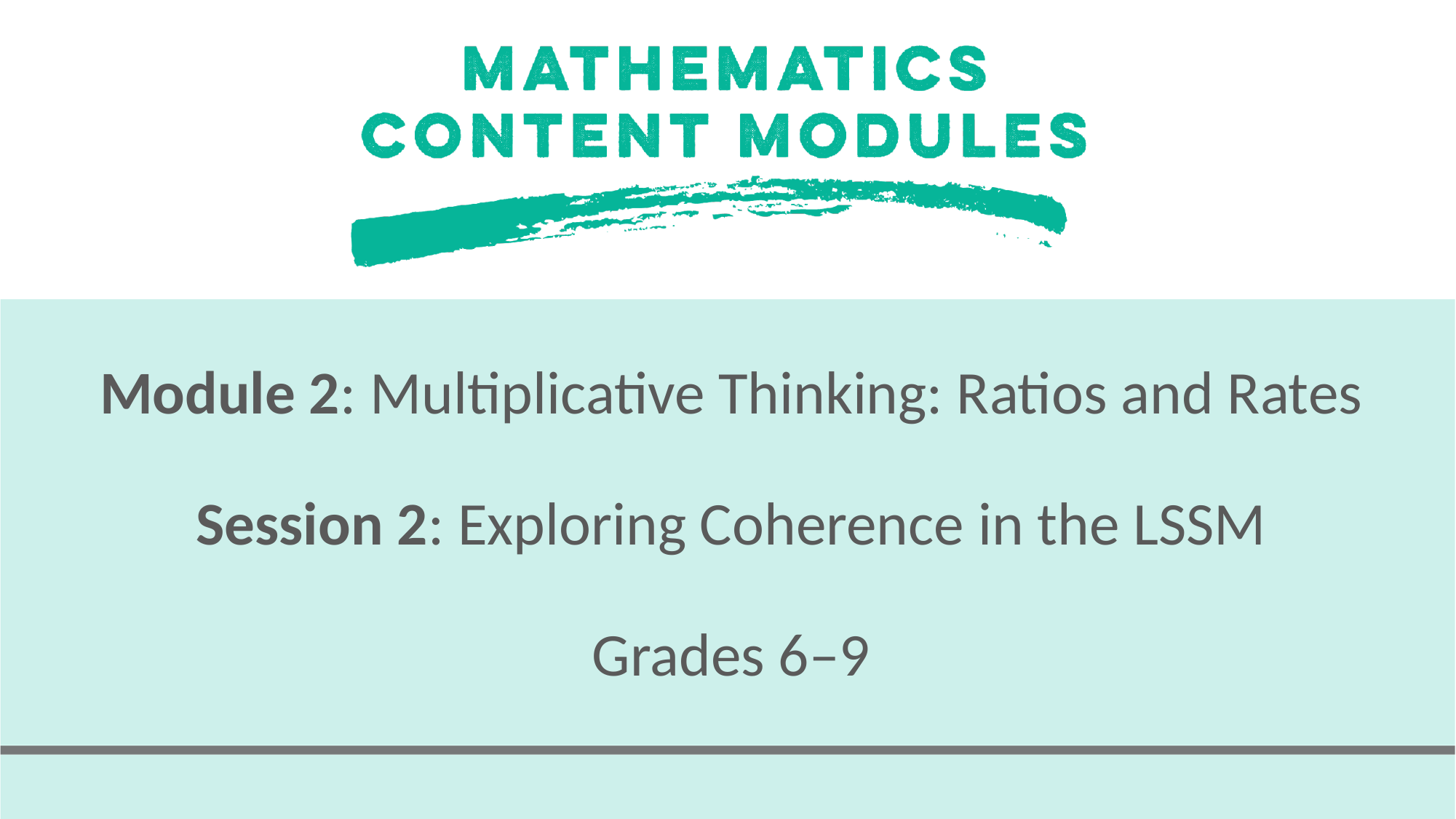

# Module 2: Multiplicative Thinking: Ratios and Rates Session 2: Exploring Coherence in the LSSM Grades 6–9